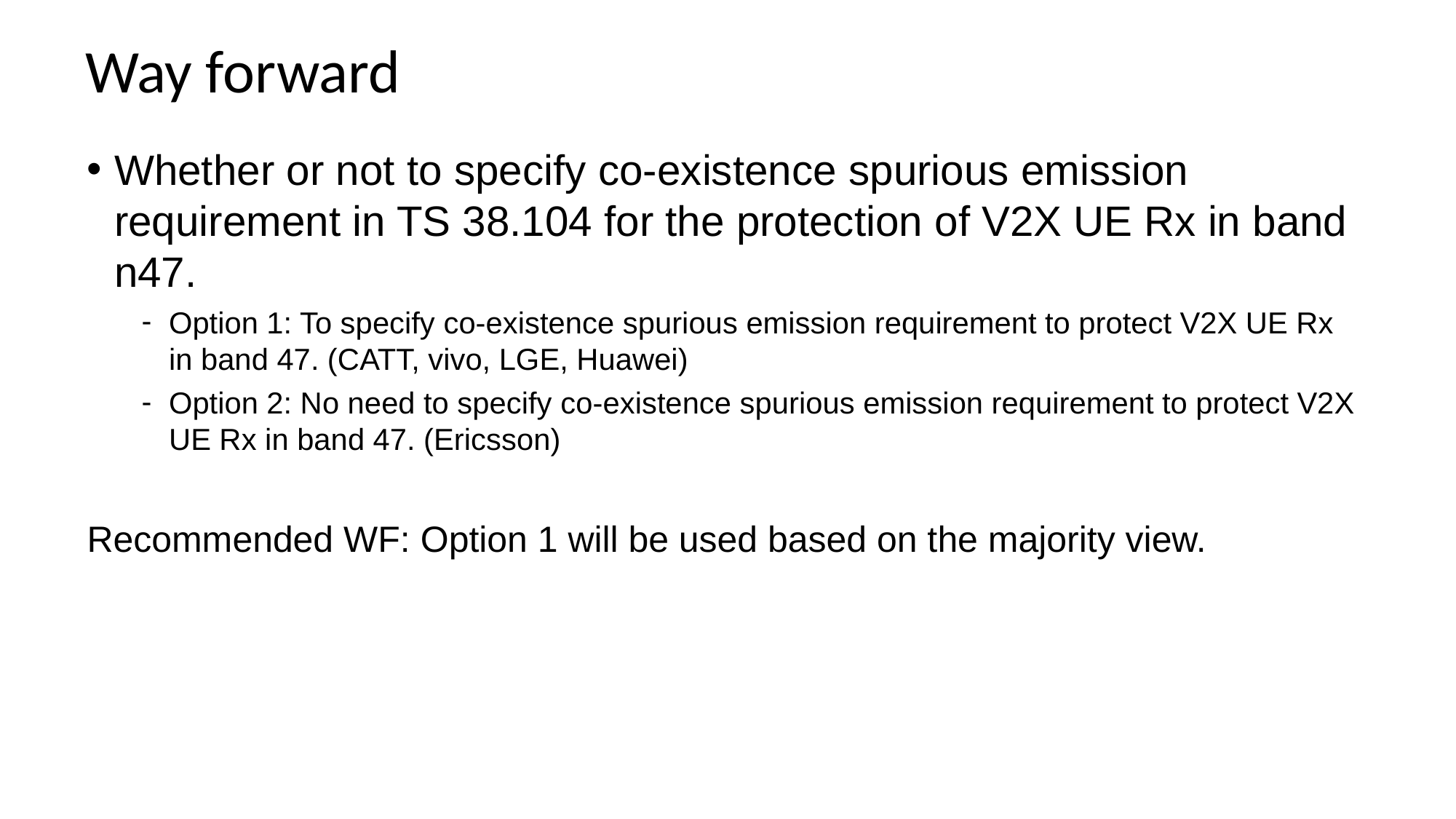

# Way forward
Whether or not to specify co-existence spurious emission requirement in TS 38.104 for the protection of V2X UE Rx in band n47.
Option 1: To specify co-existence spurious emission requirement to protect V2X UE Rx in band 47. (CATT, vivo, LGE, Huawei)
Option 2: No need to specify co-existence spurious emission requirement to protect V2X UE Rx in band 47. (Ericsson)

Recommended WF: Option 1 will be used based on the majority view.